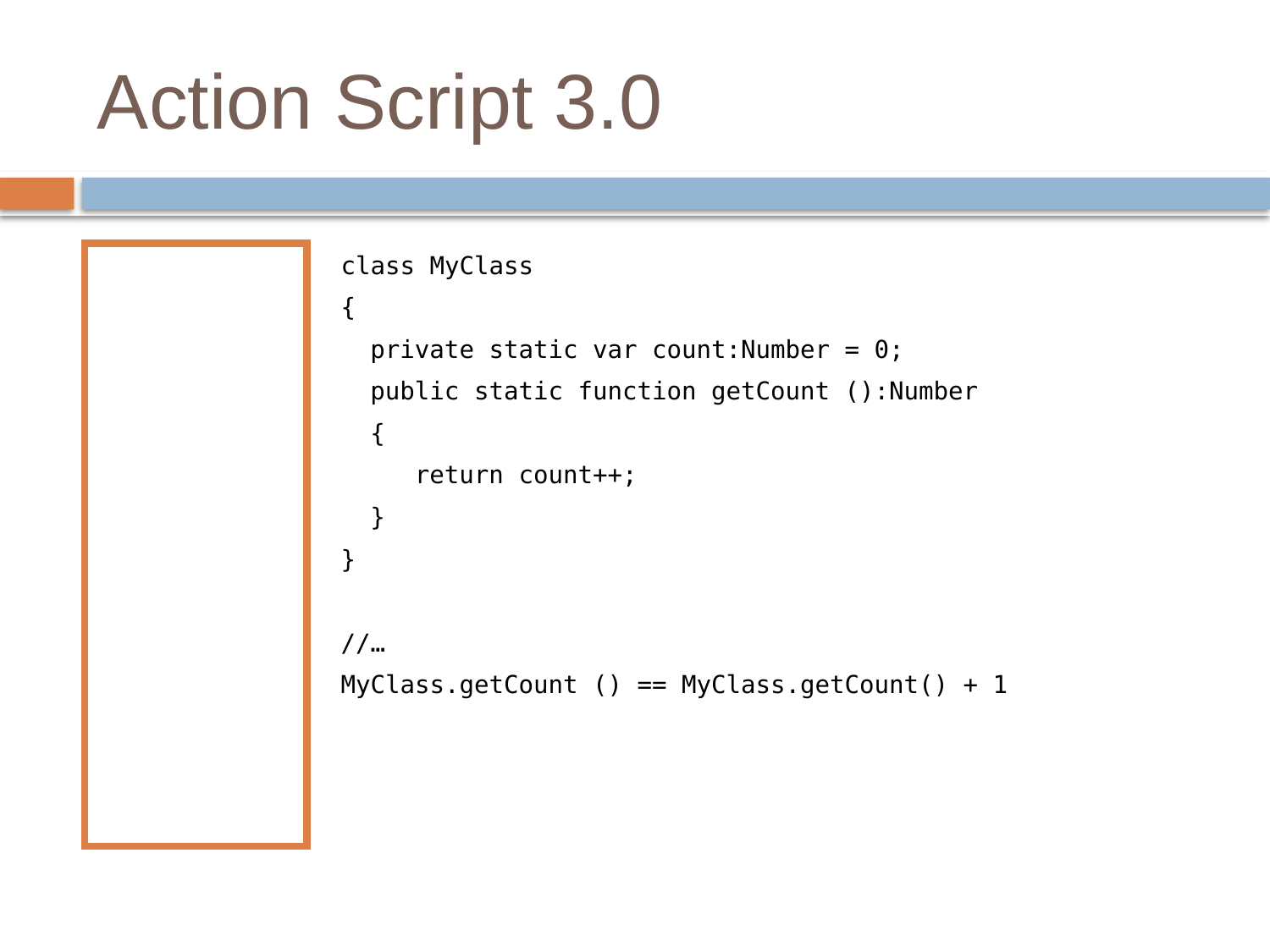

# Action Script 3.0
Static Methods
class MyClass
{
  private static var count:Number = 0;
  public static function getCount ():Number
  {
     return count++;
  }
}

//…
MyClass.getCount () == MyClass.getCount() + 1